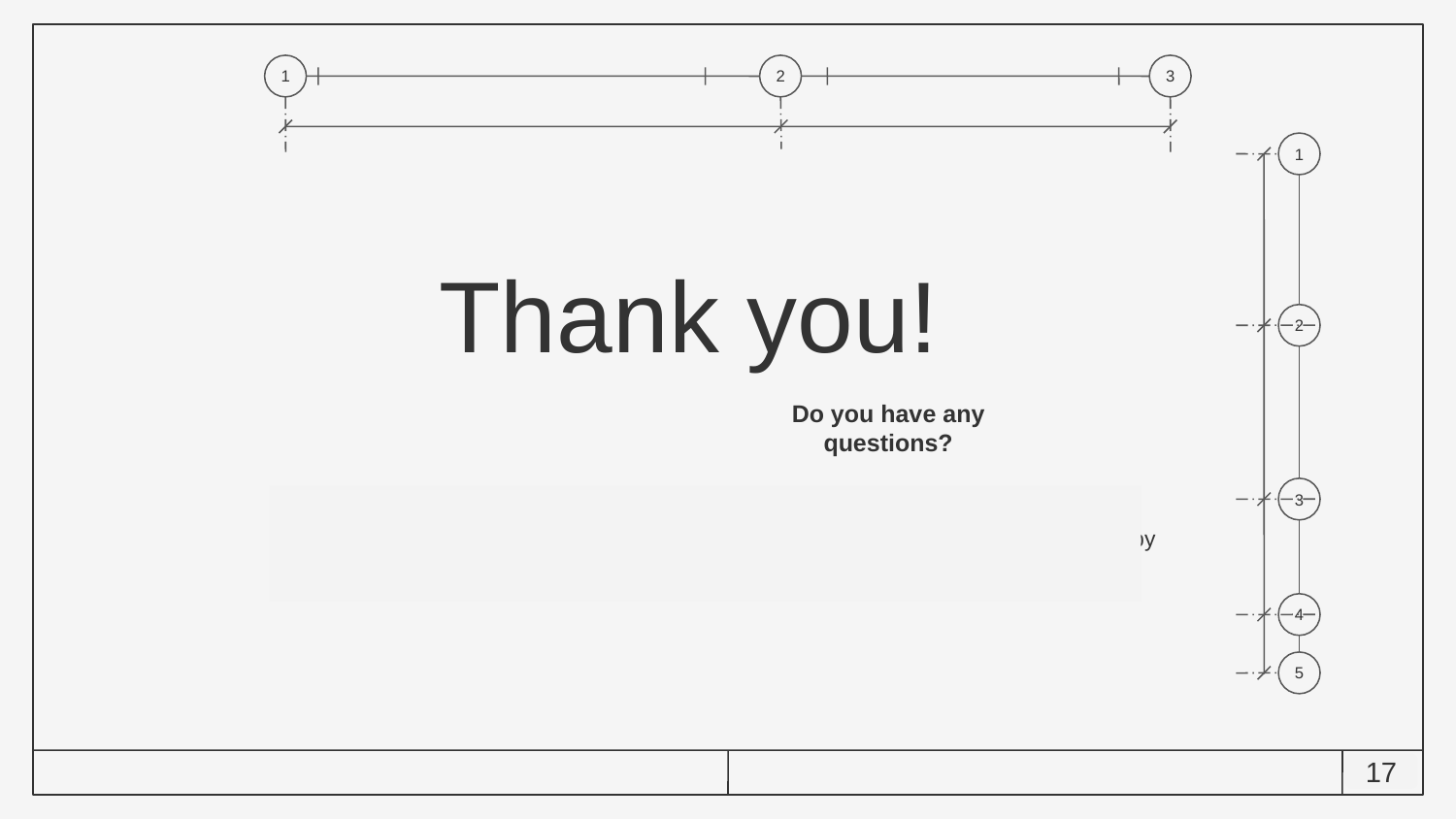

1

2

3

1

2

3

4

5
# Thank you!
Do you have any questions?

17